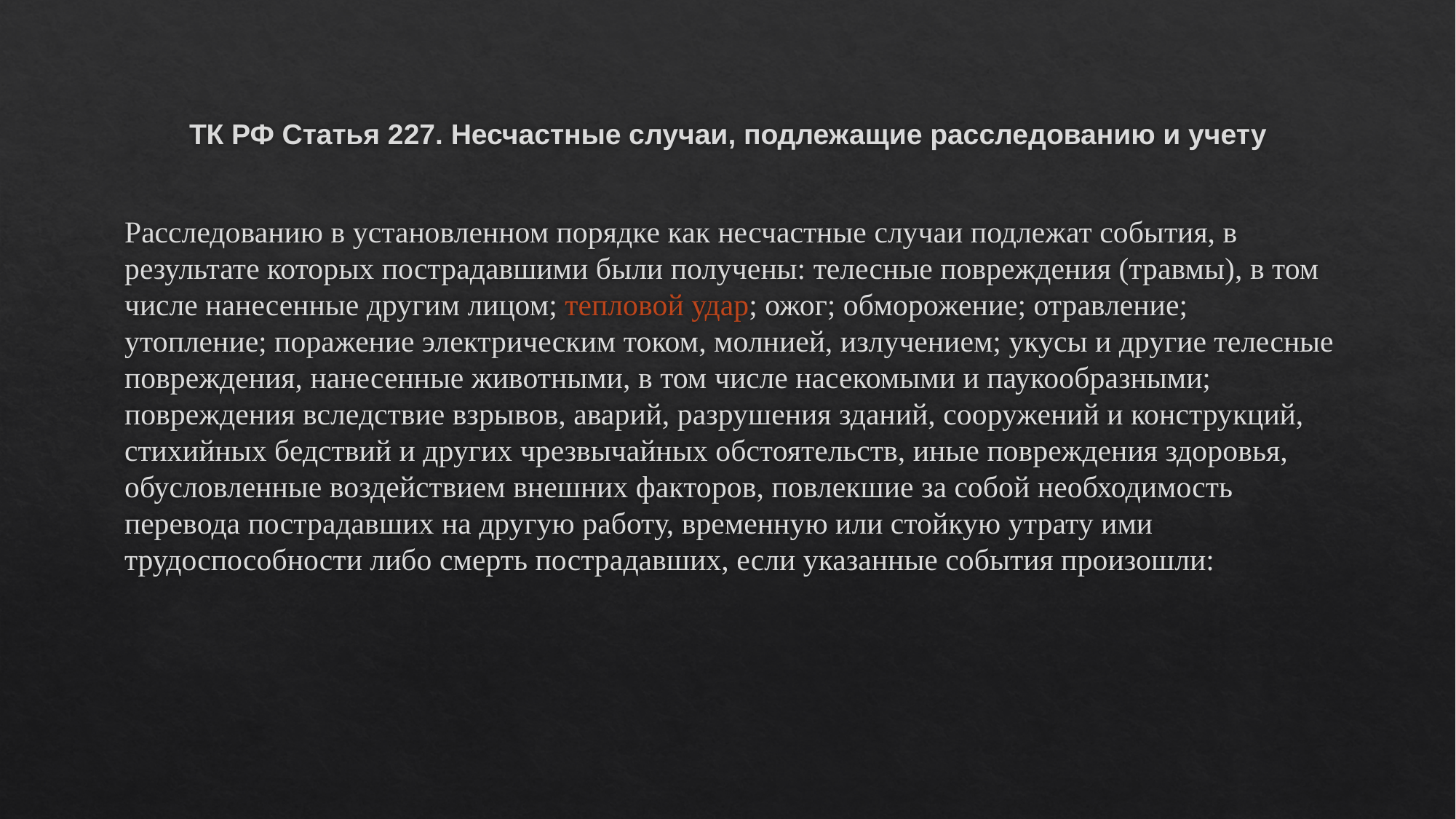

# ТК РФ Статья 227. Несчастные случаи, подлежащие расследованию и учету
Расследованию в установленном порядке как несчастные случаи подлежат события, в результате которых пострадавшими были получены: телесные повреждения (травмы), в том числе нанесенные другим лицом; тепловой удар; ожог; обморожение; отравление; утопление; поражение электрическим током, молнией, излучением; укусы и другие телесные повреждения, нанесенные животными, в том числе насекомыми и паукообразными; повреждения вследствие взрывов, аварий, разрушения зданий, сооружений и конструкций, стихийных бедствий и других чрезвычайных обстоятельств, иные повреждения здоровья, обусловленные воздействием внешних факторов, повлекшие за собой необходимость перевода пострадавших на другую работу, временную или стойкую утрату ими трудоспособности либо смерть пострадавших, если указанные события произошли: